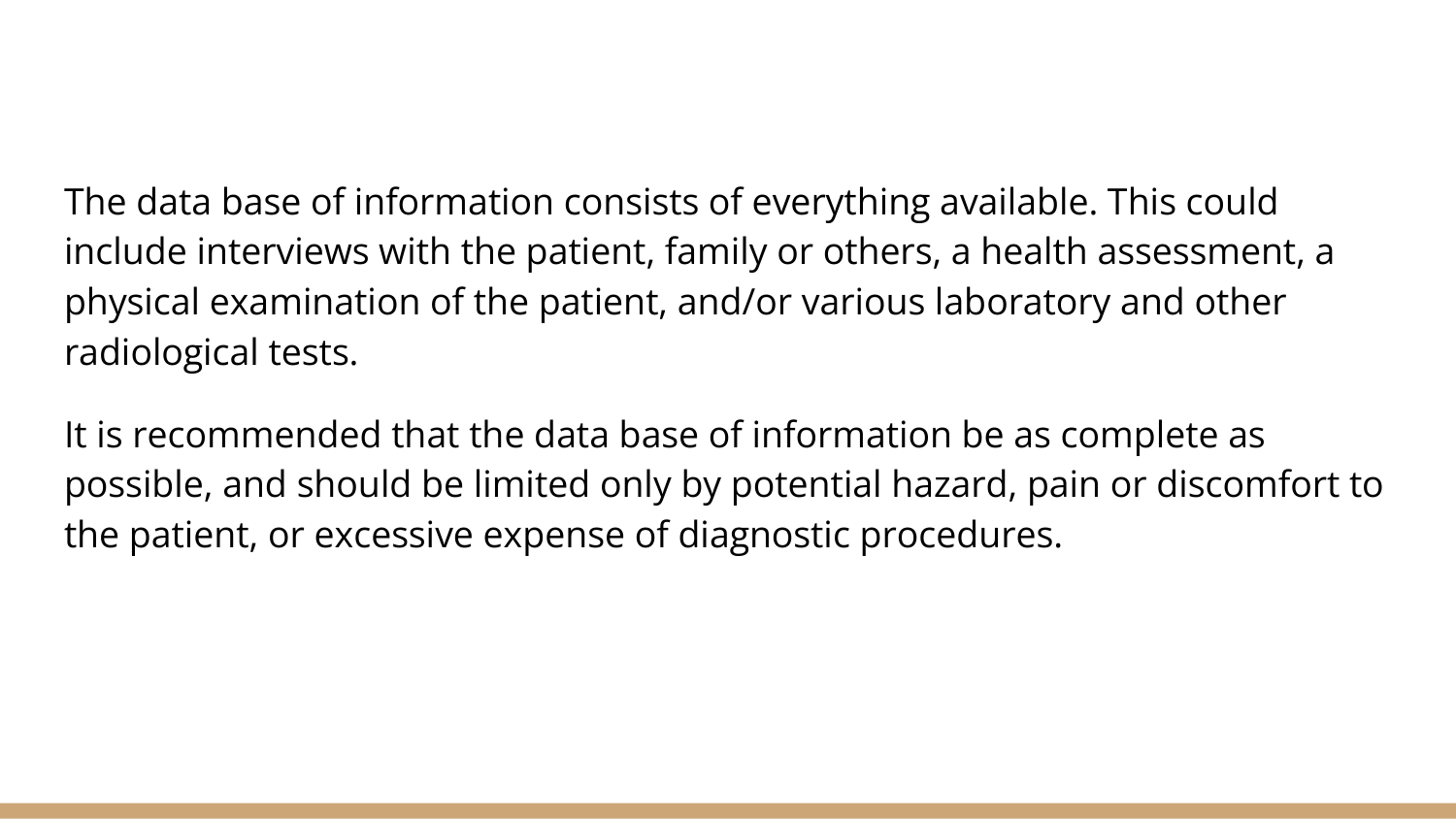

The data base of information consists of everything available. This could include interviews with the patient, family or others, a health assessment, a physical examination of the patient, and/or various laboratory and other radiological tests.
It is recommended that the data base of information be as complete as possible, and should be limited only by potential hazard, pain or discomfort to the patient, or excessive expense of diagnostic procedures.